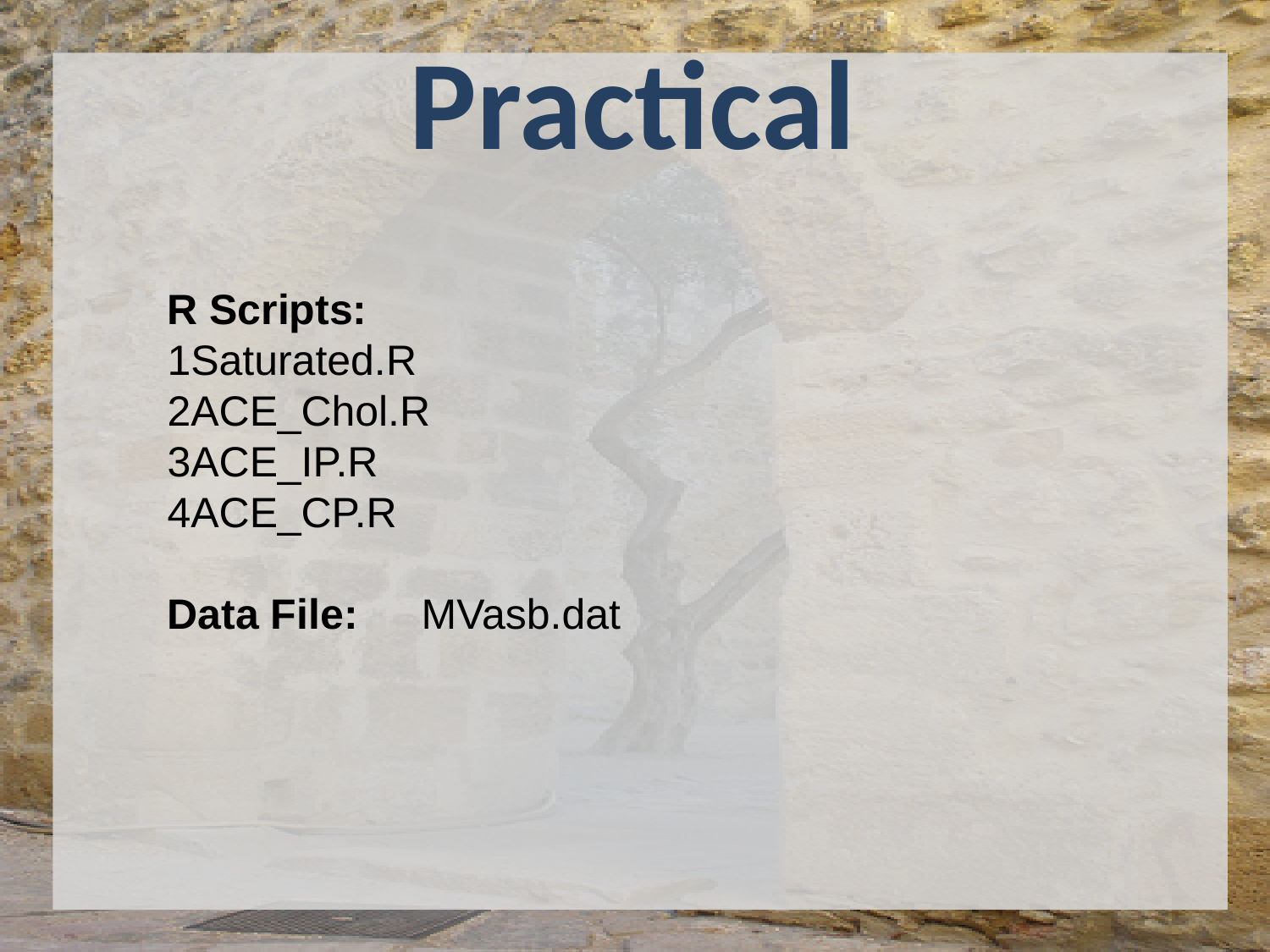

# Practical

R Scripts:
1Saturated.R
2ACE_Chol.R
3ACE_IP.R
4ACE_CP.R

Data File:	MVasb.dat